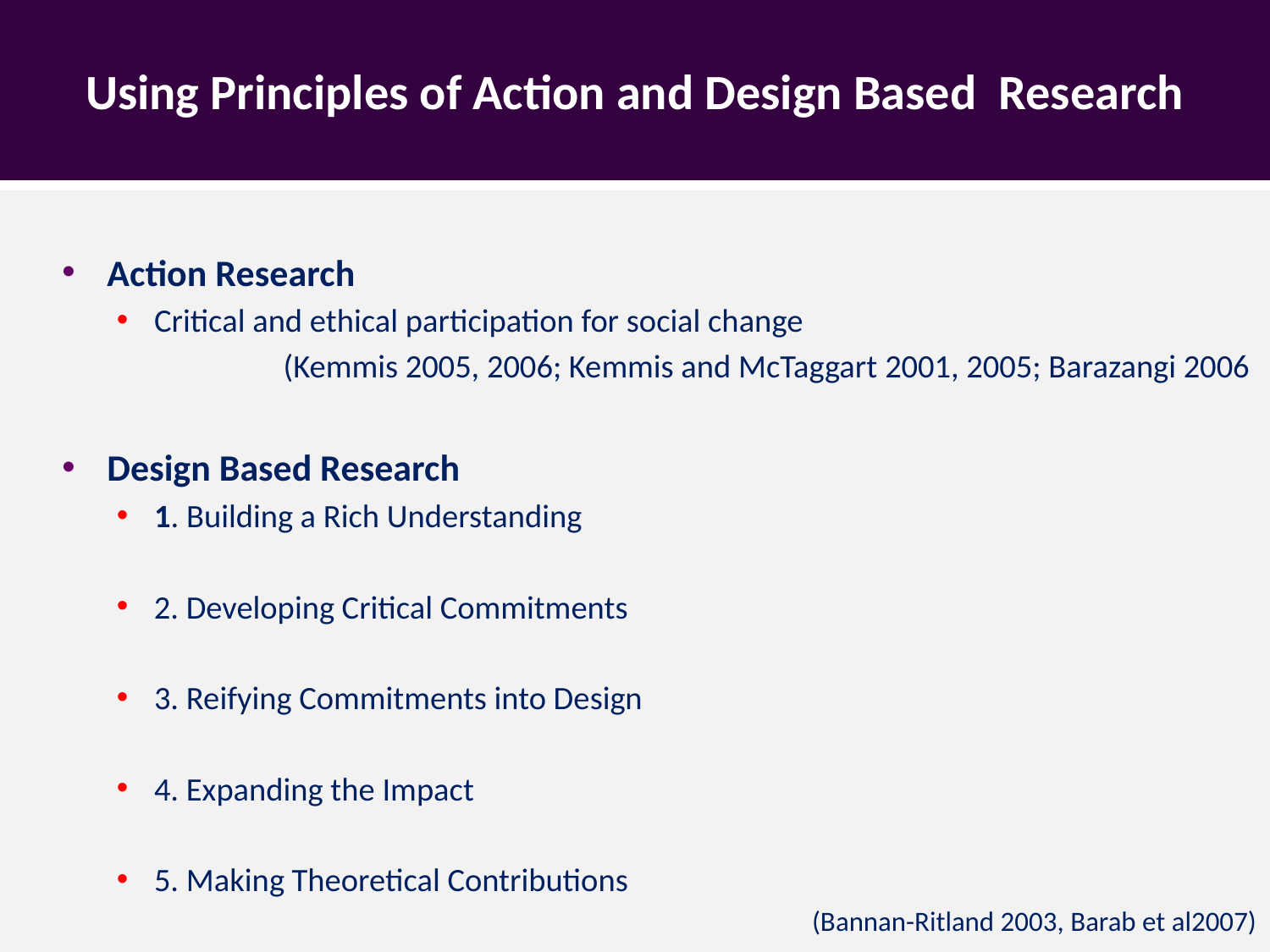

# Using Principles of Action and Design Based  Research

Action Research
Critical and ethical participation for social change
 (Kemmis 2005, 2006; Kemmis and McTaggart 2001, 2005; Barazangi 2006

Design Based Research
1. Building a Rich Understanding

2. Developing Critical Commitments

3. Reifying Commitments into Design

4. Expanding the Impact

5. Making Theoretical Contributions
(Bannan-Ritland 2003, Barab et al2007)